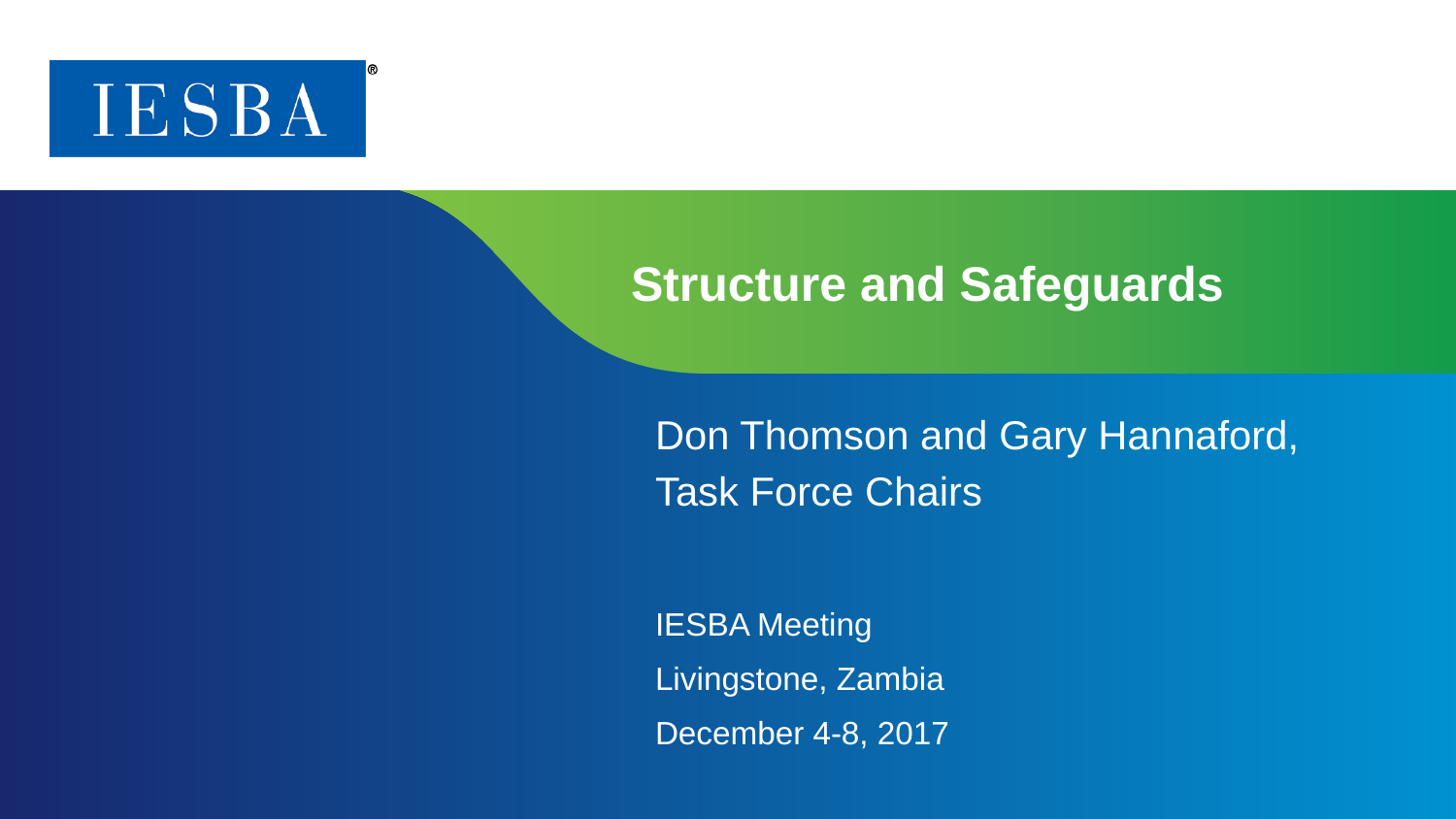

# Structure and Safeguards
Don Thomson and Gary Hannaford,
Task Force Chairs
IESBA Meeting
Livingstone, Zambia
December 4-8, 2017